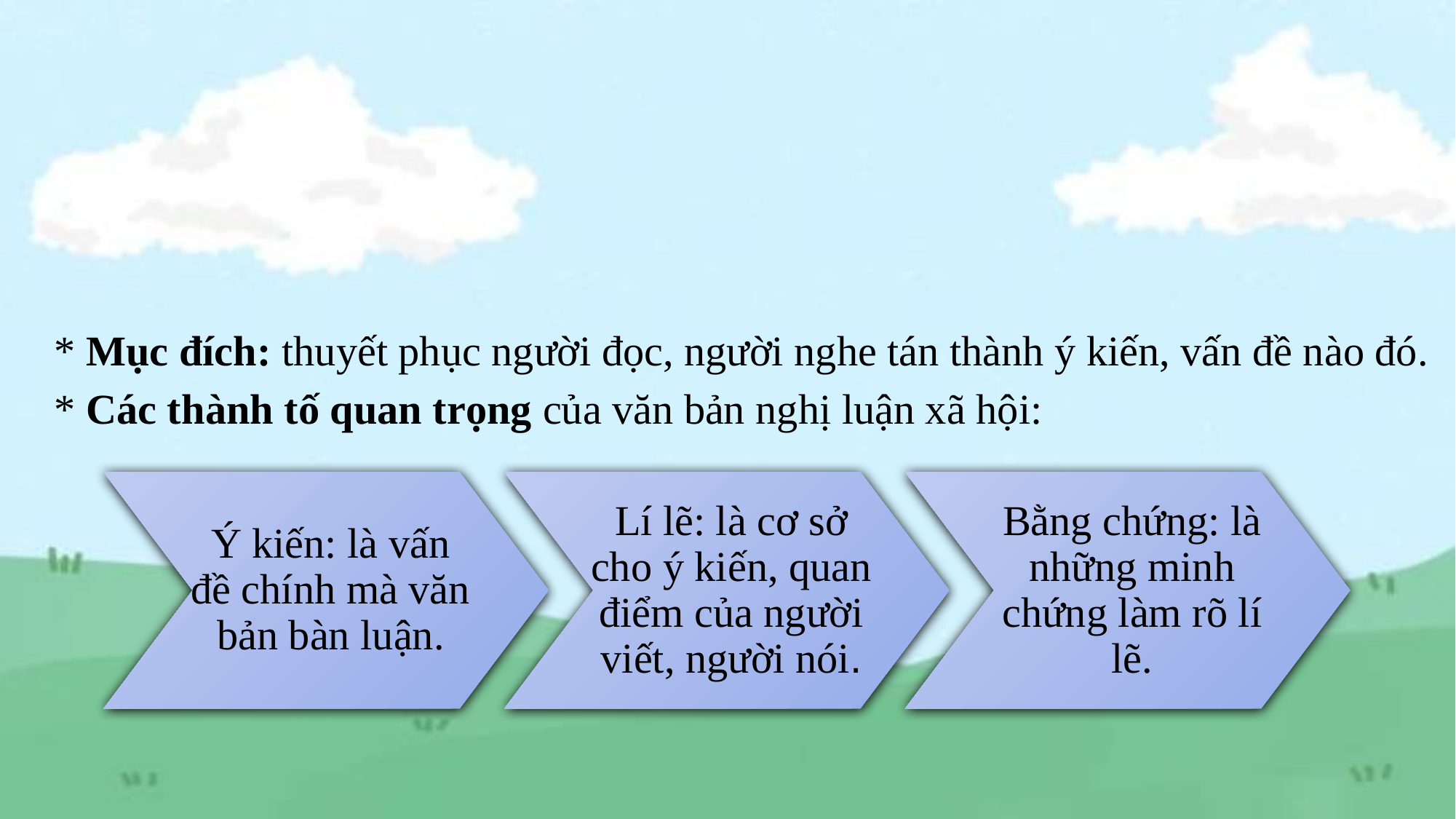

* Mục đích: thuyết phục người đọc, người nghe tán thành ý kiến, vấn đề nào đó.
* Các thành tố quan trọng của văn bản nghị luận xã hội:
Ý kiến: là vấn đề chính mà văn bản bàn luận.
Lí lẽ: là cơ sở cho ý kiến, quan điểm của người viết, người nói.
Bằng chứng: là những minh chứng làm rõ lí lẽ.